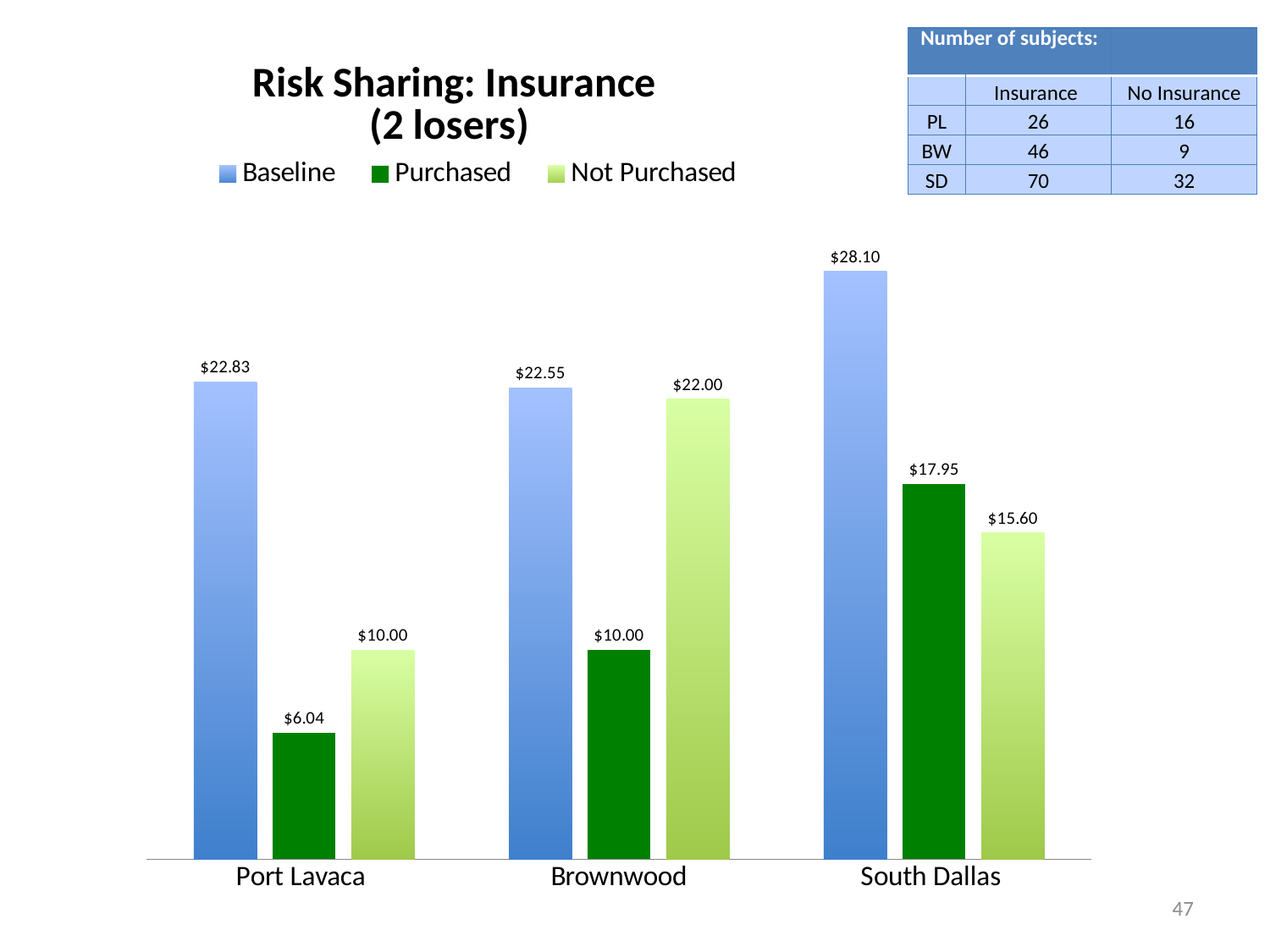

| Number of subjects: |  |  |
| --- | --- | --- |
|  | Insurance | No Insurance |
| PL | 26 | 16 |
| BW | 46 | 9 |
| SD | 70 | 32 |

### Chart: Risk Sharing: Insurance
(2 losers)

| Category | Baseline | Purchased | Not Purchased |
|---|---|---|---|
| Port Lavaca  | 22.83 | 6.04 | 10.0 |
| Brownwood | 22.55 | 10.0 | 22.0 |
| South Dallas  | 28.1 | 17.95 | 15.6 |
47